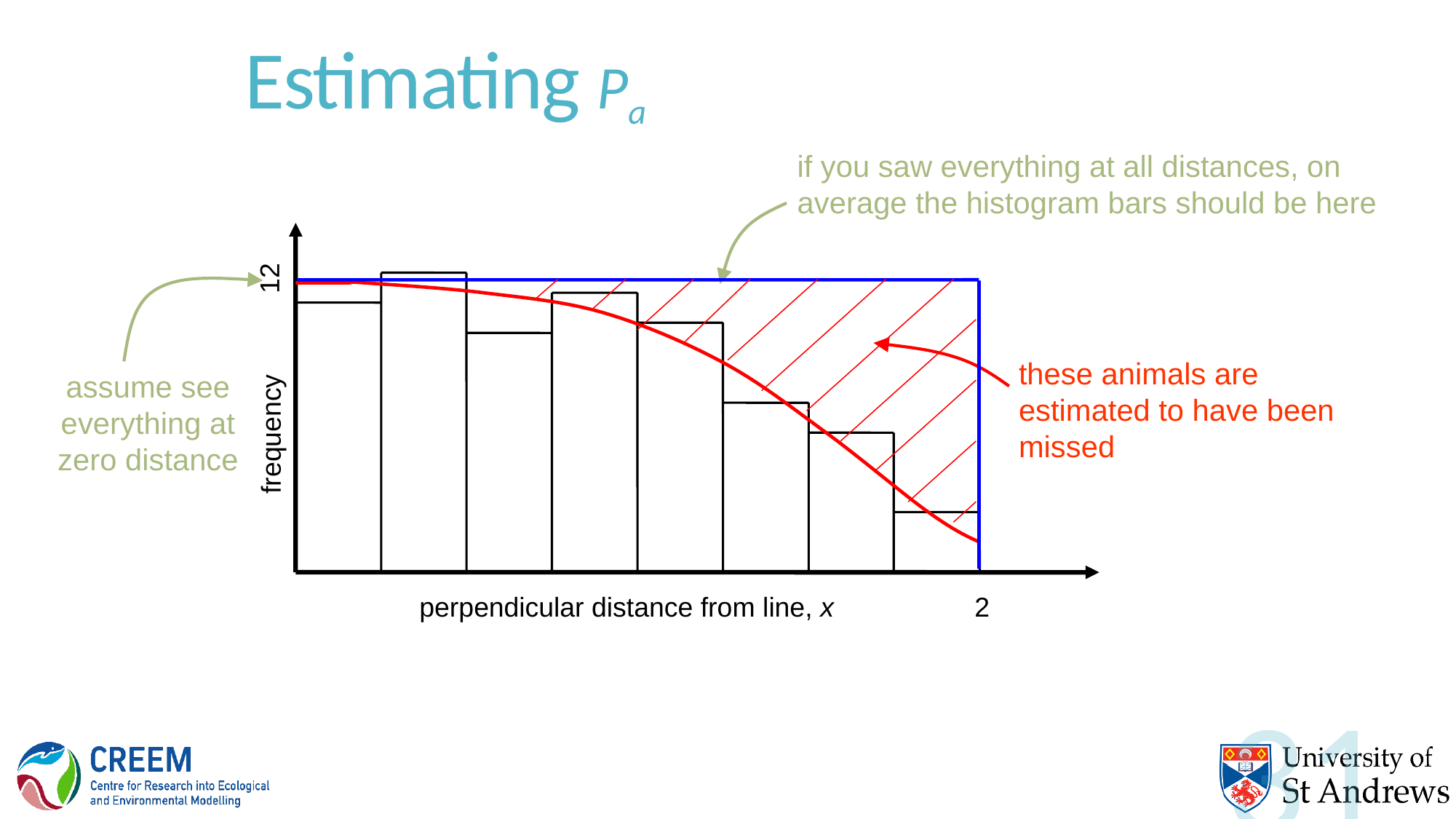

# Estimating Pa
if you saw everything at all distances, on average the histogram bars should be here

12

perpendicular distance from line, x
2

these animals are estimated to have been missed
assume see everything at zero distance
frequency
31